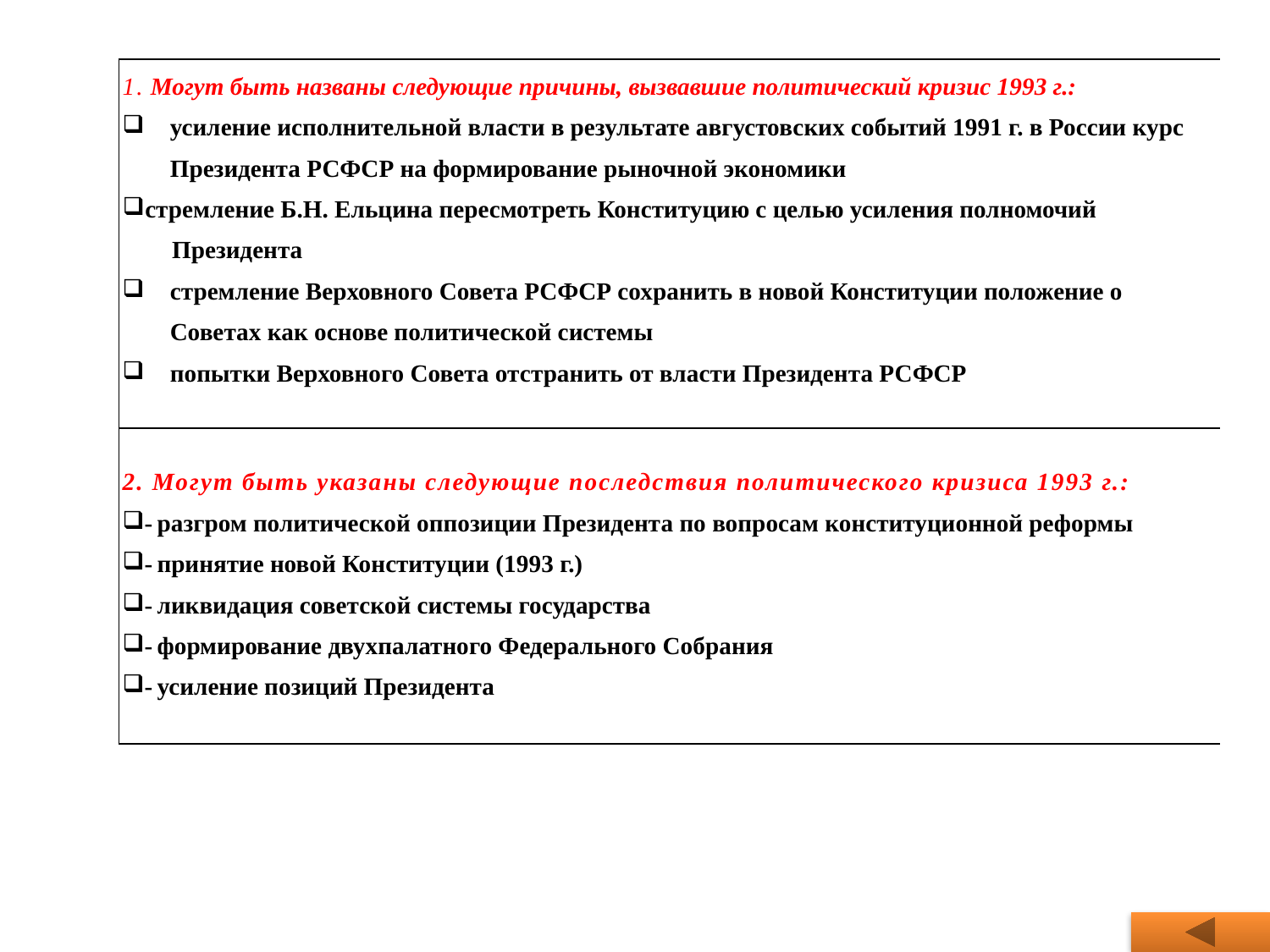

| 1. Могут быть названы следующие причины, вызвавшие политический кризис 1993 г.: усиление исполнительной власти в результате августовских событий 1991 г. в России курс Президента РСФСР на формирование рыночной экономики стремление Б.Н. Ельцина пересмотреть Конституцию с целью усиления полномочий Президента стремление Верховного Совета РСФСР сохранить в новой Конституции положение о Советах как основе политической системы попытки Верховного Совета отстранить от власти Президента РСФСР |
| --- |
| 2. Могут быть указаны следующие последствия политического кризиса 1993 г.: - разгром политической оппозиции Президента по вопросам конституционной реформы - принятие новой Конституции (1993 г.) - ликвидация советской системы государства - формирование двухпалатного Федерального Собрания - усиление позиций Президента |